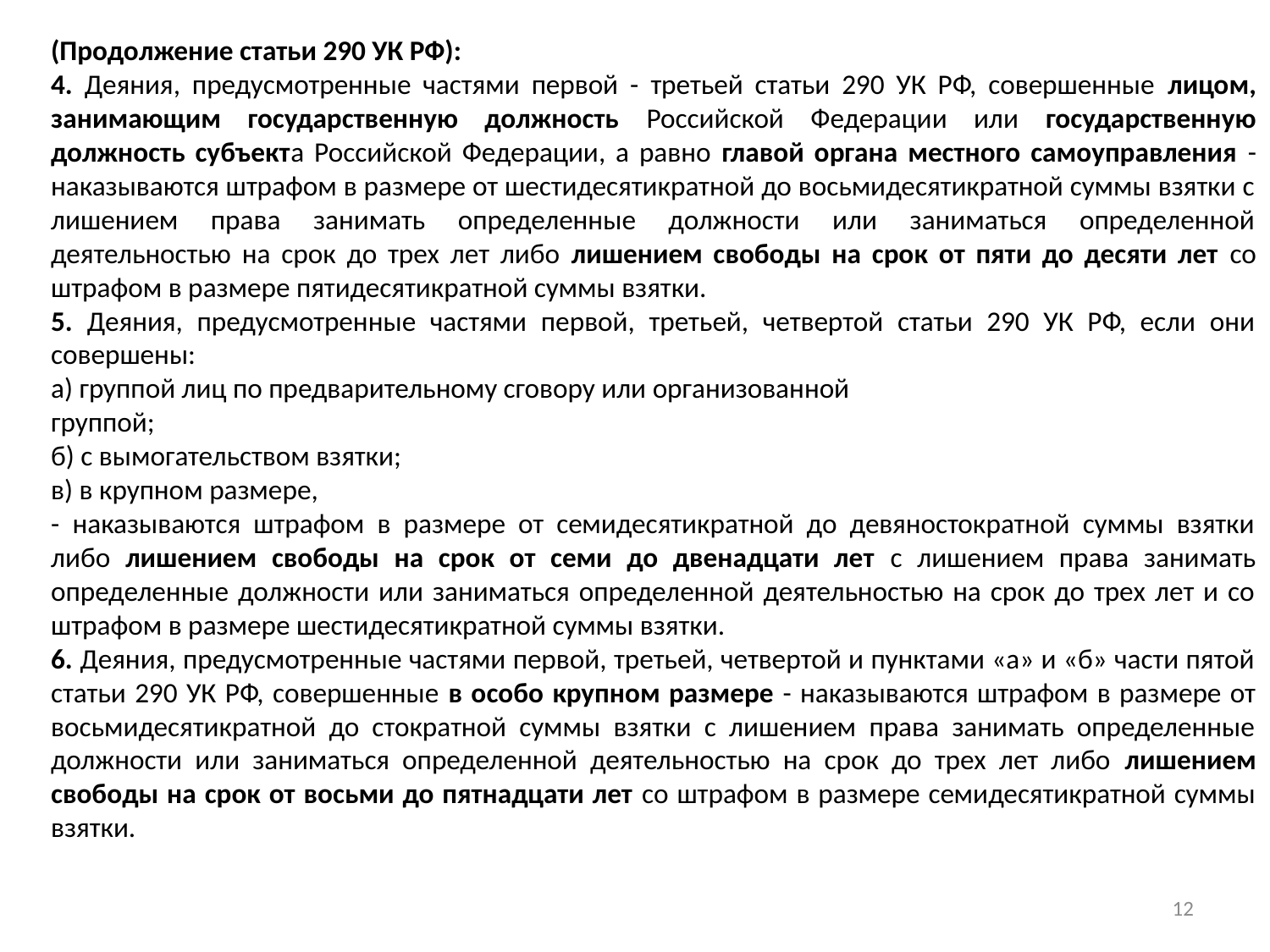

(Продолжение статьи 290 УК РФ):
4. Деяния, предусмотренные частями первой - третьей статьи 290 УК РФ, совершенные лицом, занимающим государственную должность Российской Федерации или государственную должность субъекта Российской Федерации, а равно главой органа местного самоуправления - наказываются штрафом в размере от шестидесятикратной до восьмидесятикратной суммы взятки с лишением права занимать определенные должности или заниматься определенной деятельностью на срок до трех лет либо лишением свободы на срок от пяти до десяти лет со штрафом в размере пятидесятикратной суммы взятки.
5. Деяния, предусмотренные частями первой, третьей, четвертой статьи 290 УК РФ, если они совершены:
а) группой лиц по предварительному сговору или организованной
группой;
б) с вымогательством взятки;
в) в крупном размере,
- наказываются штрафом в размере от семидесятикратной до девяностократной суммы взятки либо лишением свободы на срок от семи до двенадцати лет с лишением права занимать определенные должности или заниматься определенной деятельностью на срок до трех лет и со штрафом в размере шестидесятикратной суммы взятки.
6. Деяния, предусмотренные частями первой, третьей, четвертой и пунктами «а» и «б» части пятой статьи 290 УК РФ, совершенные в особо крупном размере - наказываются штрафом в размере от восьмидесятикратной до стократной суммы взятки с лишением права занимать определенные должности или заниматься определенной деятельностью на срок до трех лет либо лишением свободы на срок от восьми до пятнадцати лет со штрафом в размере семидесятикратной суммы взятки.
12